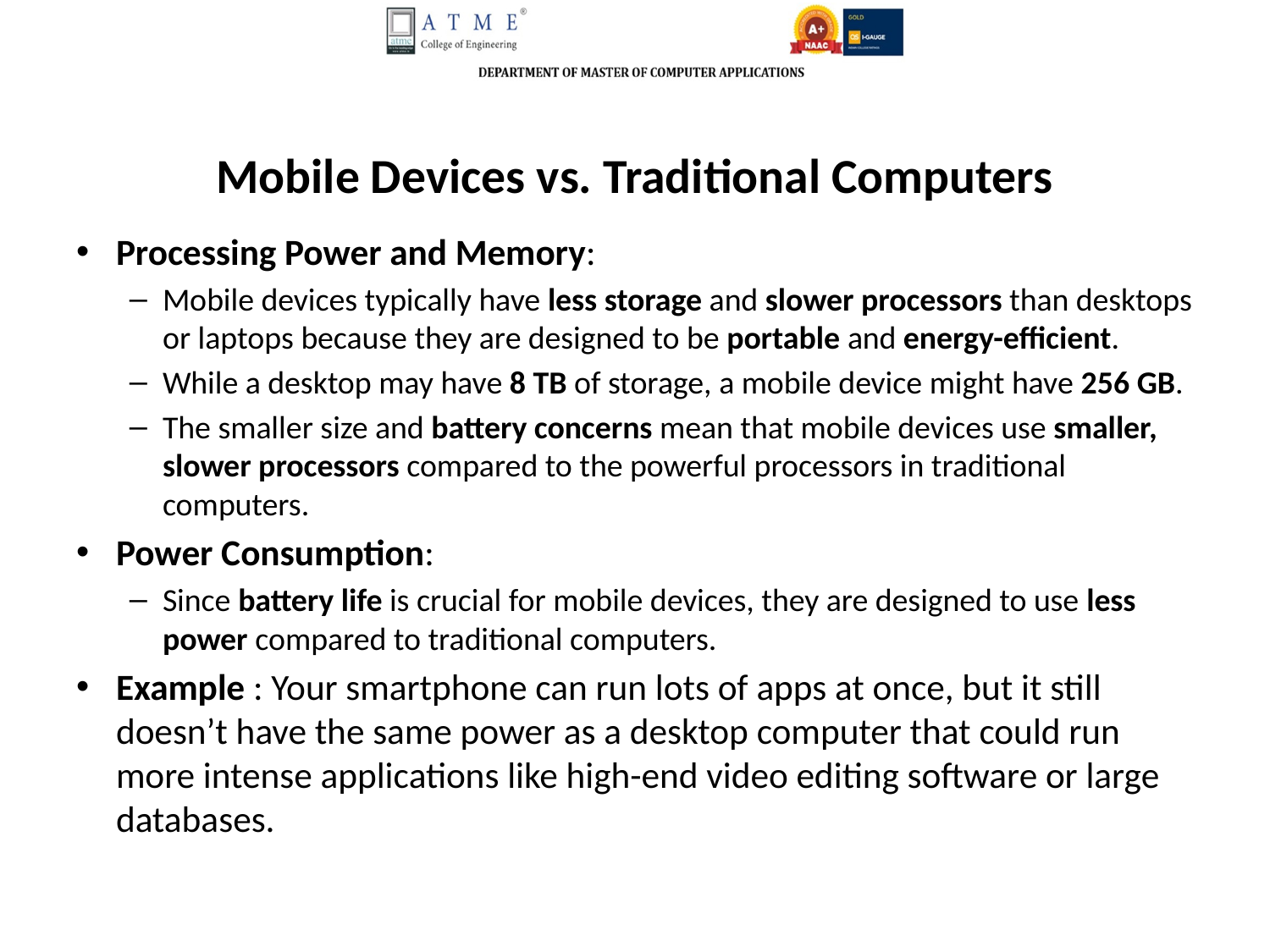

# Mobile Devices vs. Traditional Computers
Processing Power and Memory:
Mobile devices typically have less storage and slower processors than desktops or laptops because they are designed to be portable and energy-efficient.
While a desktop may have 8 TB of storage, a mobile device might have 256 GB.
The smaller size and battery concerns mean that mobile devices use smaller, slower processors compared to the powerful processors in traditional computers.
Power Consumption:
Since battery life is crucial for mobile devices, they are designed to use less power compared to traditional computers.
Example : Your smartphone can run lots of apps at once, but it still doesn’t have the same power as a desktop computer that could run more intense applications like high-end video editing software or large databases.